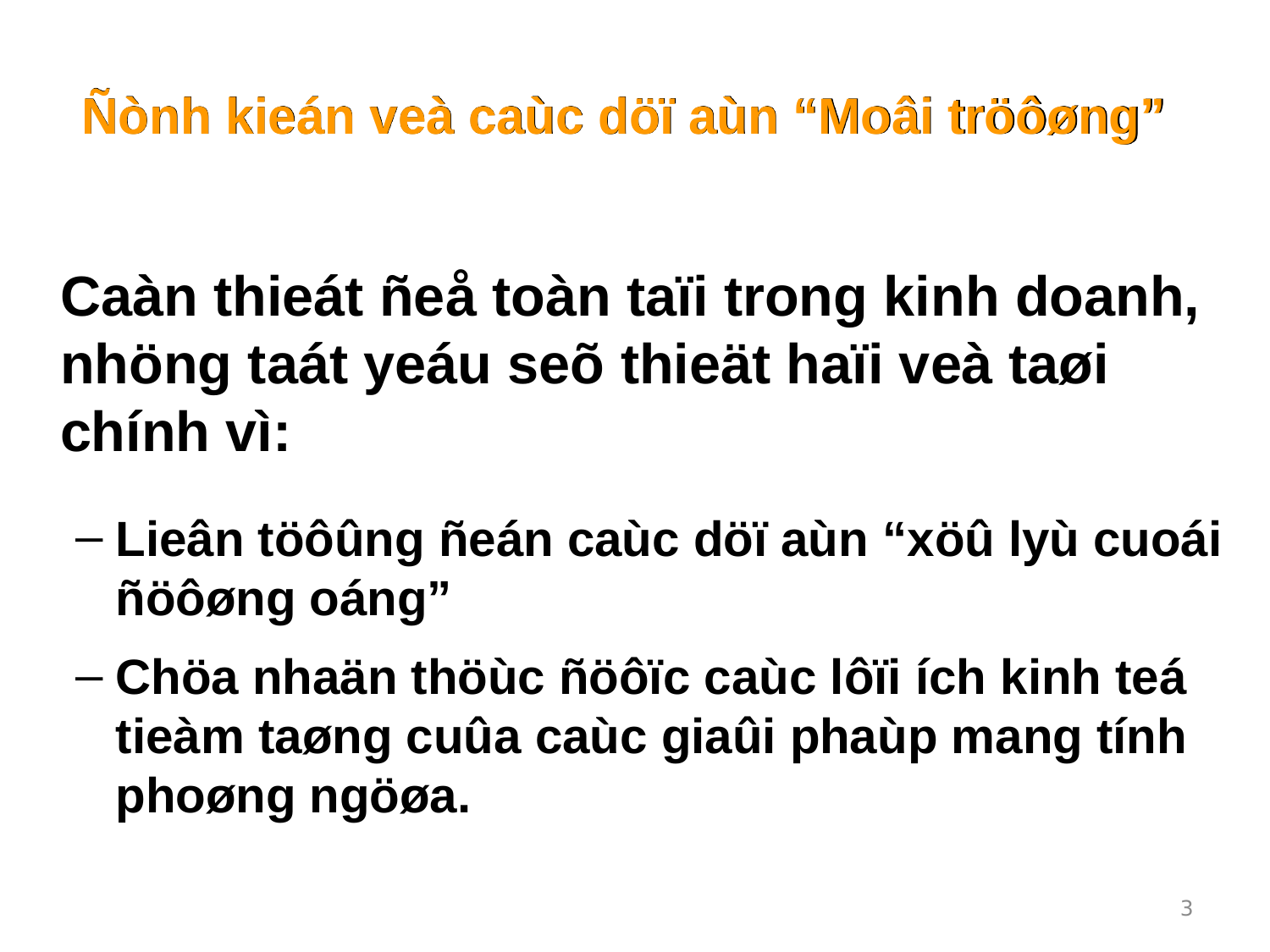

# Ñònh kieán veà caùc döï aùn “Moâi tröôøng”
	Caàn thieát ñeå toàn taïi trong kinh doanh, nhöng taát yeáu seõ thieät haïi veà taøi chính vì:
Lieân töôûng ñeán caùc döï aùn “xöû lyù cuoái ñöôøng oáng”
Chöa nhaän thöùc ñöôïc caùc lôïi ích kinh teá tieàm taøng cuûa caùc giaûi phaùp mang tính phoøng ngöøa.

3